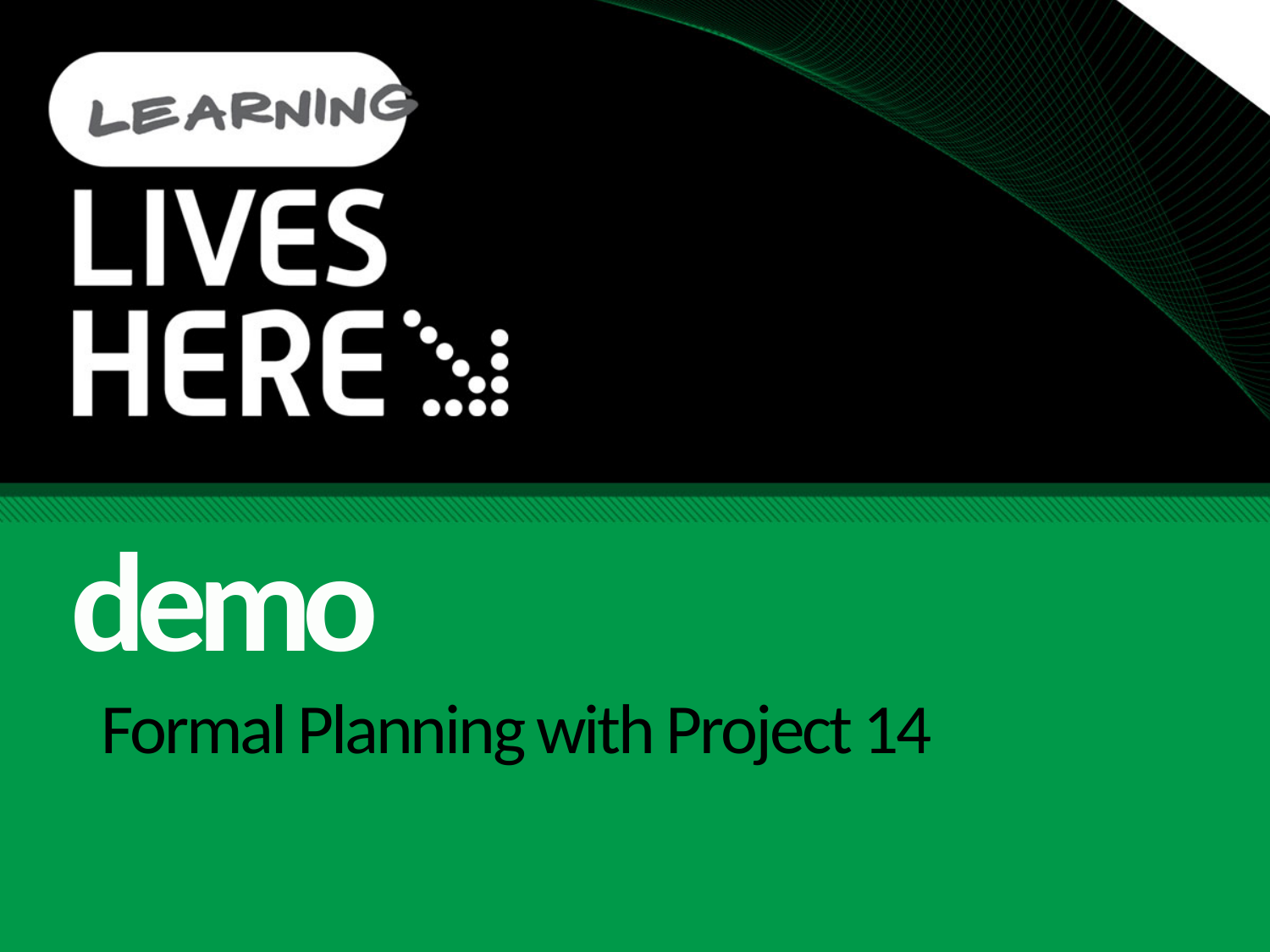

demo
# Formal Planning with Project 14